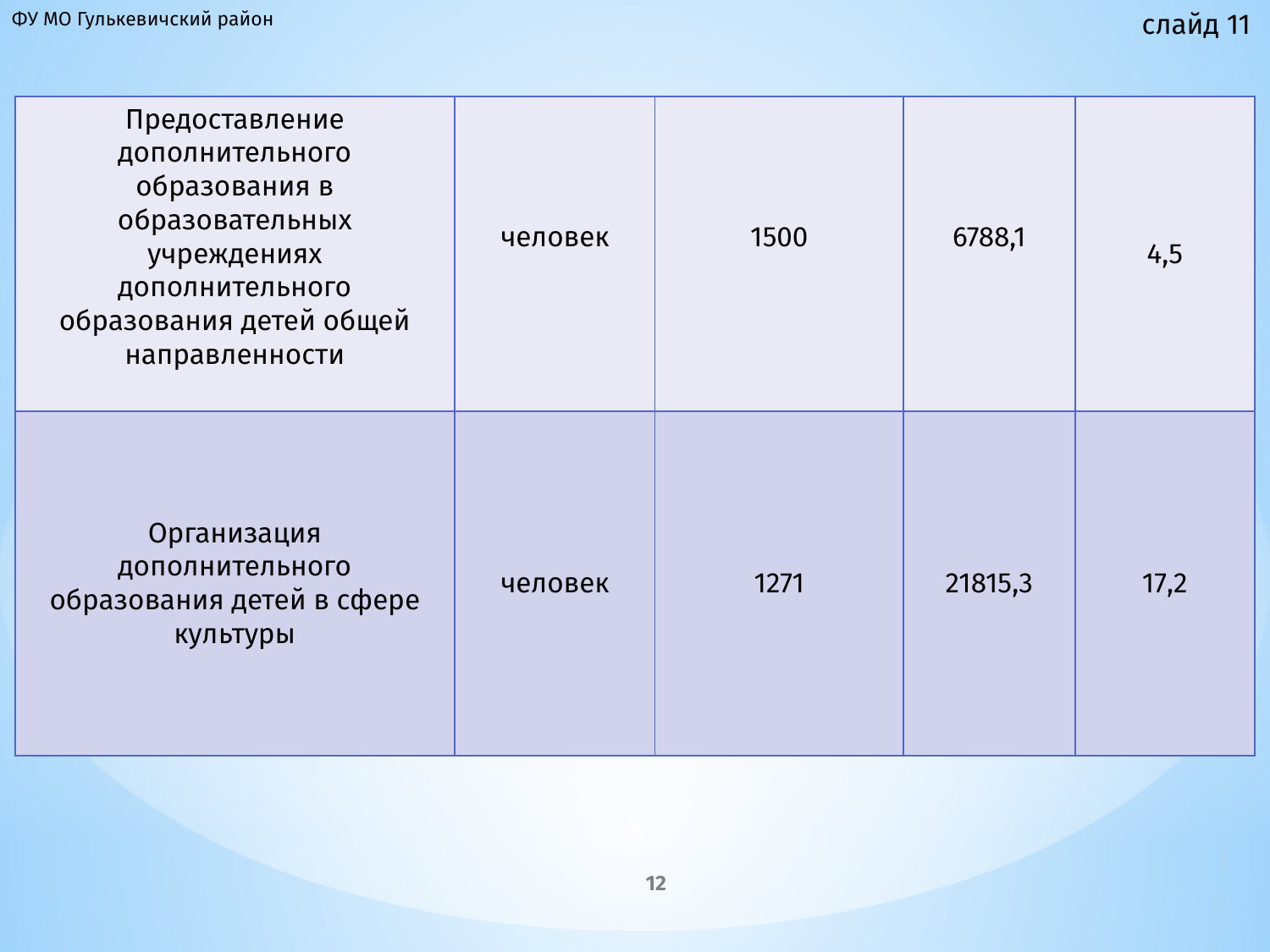

слайд 11
ФУ МО Гулькевичский район
| Предоставление дополнительного образования в образовательных учреждениях дополнительного образования детей общей направленности | человек | 1500 | 6788,1 | 4,5 |
| --- | --- | --- | --- | --- |
| Организация дополнительного образования детей в сфере культуры | человек | 1271 | 21815,3 | 17,2 |
#
12